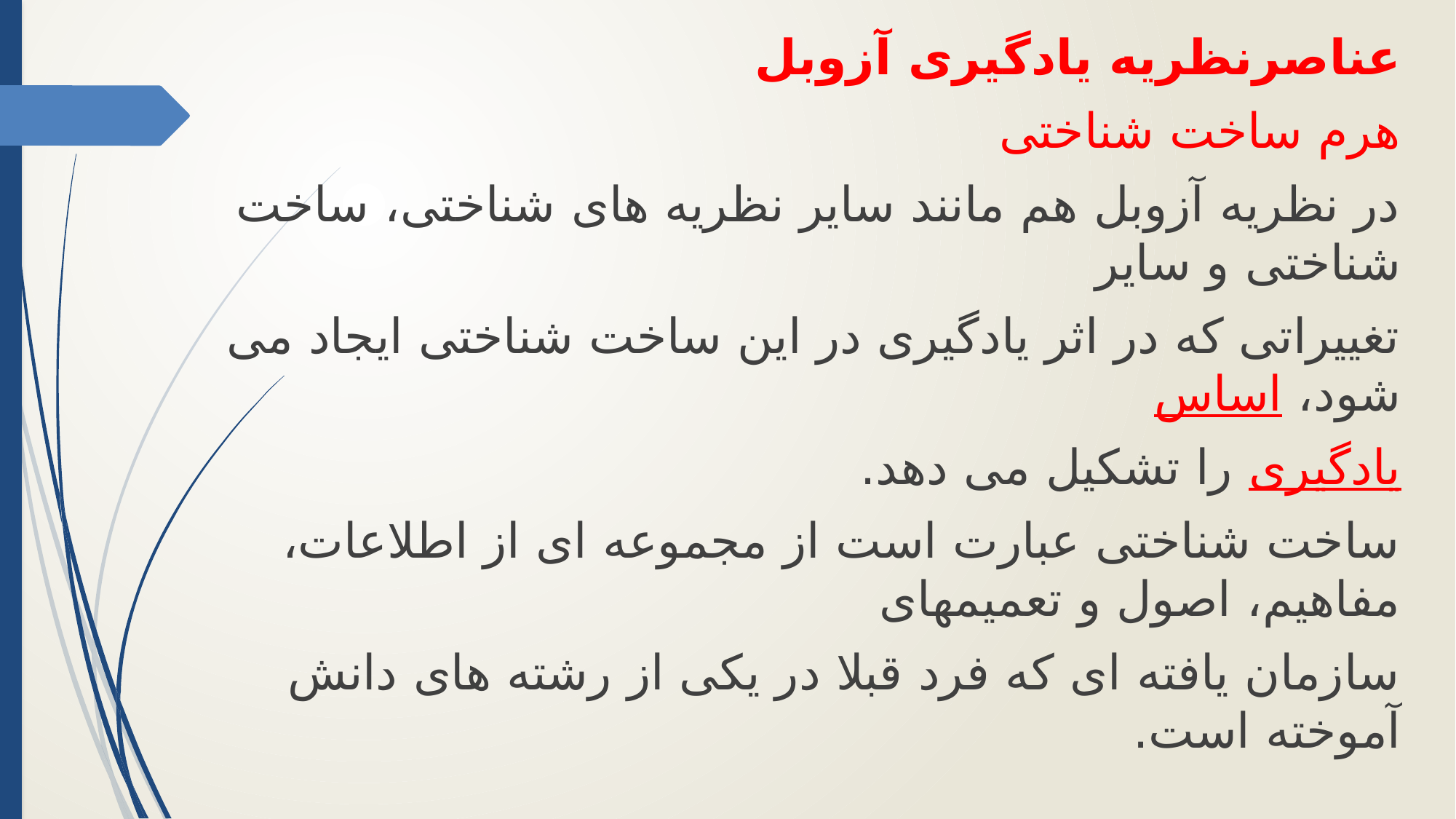

عناصرنظريه يادگیری آزوبل
هرم ساخت شناختی
در نظریه آزوبل هم مانند سایر نظریه های شناختی، ساخت شناختی و سایر
تغییراتی که در اثر یادگیری در این ساخت شناختی ایجاد می شود، اساس
یادگیری را تشکیل می دهد.
ساخت شناختی عبارت است از مجموعه ای از اطلاعات، مفاهیم، اصول و تعمیمهای
سازمان یافته ای که فرد قبلا در یکی از رشته های دانش آموخته است.